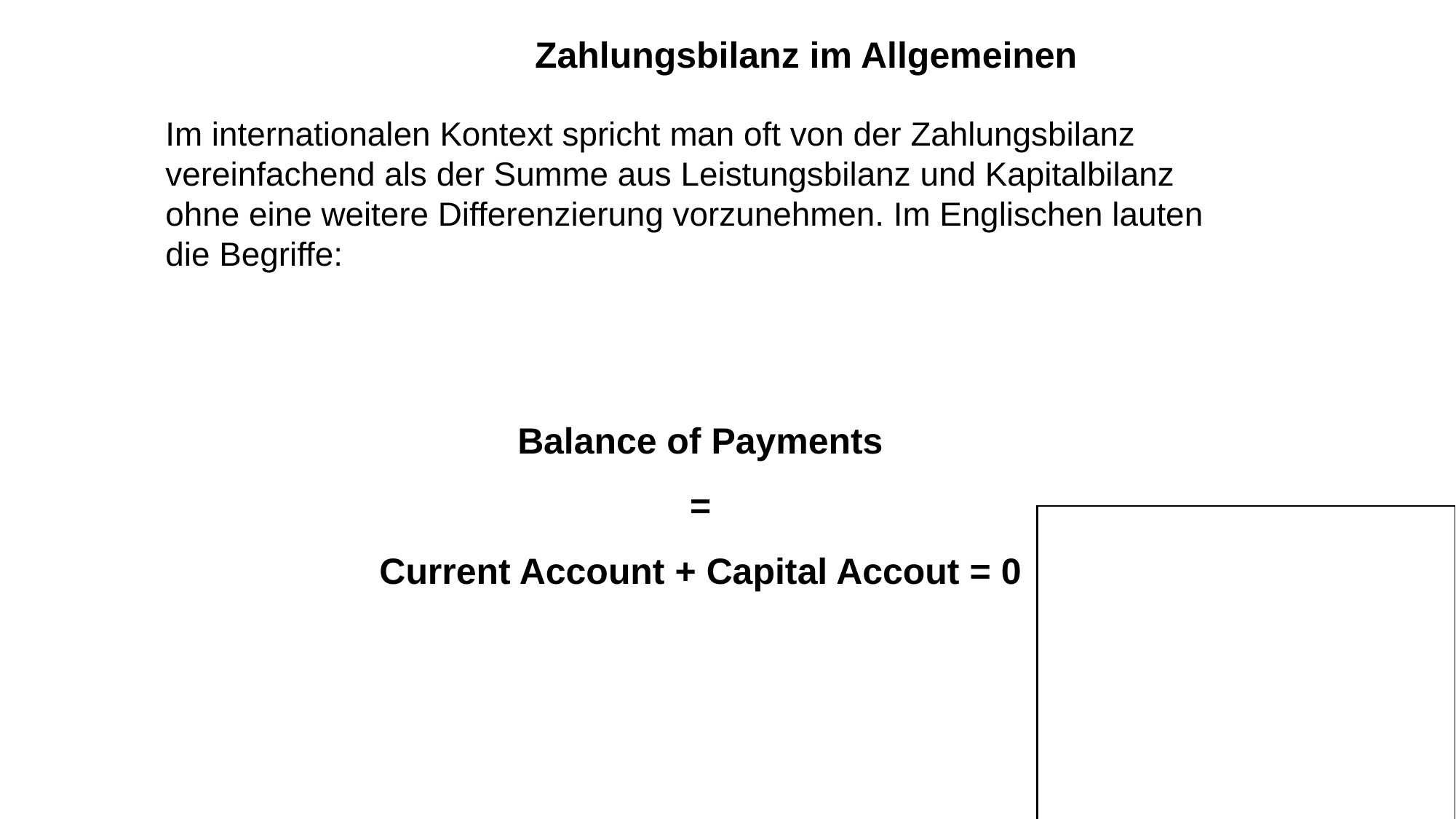

Zahlungsbilanz im Allgemeinen
Im internationalen Kontext spricht man oft von der Zahlungsbilanz vereinfachend als der Summe aus Leistungsbilanz und Kapitalbilanz ohne eine weitere Differenzierung vorzunehmen. Im Englischen lauten die Begriffe:

Balance of Payments
=
Current Account + Capital Accout = 0